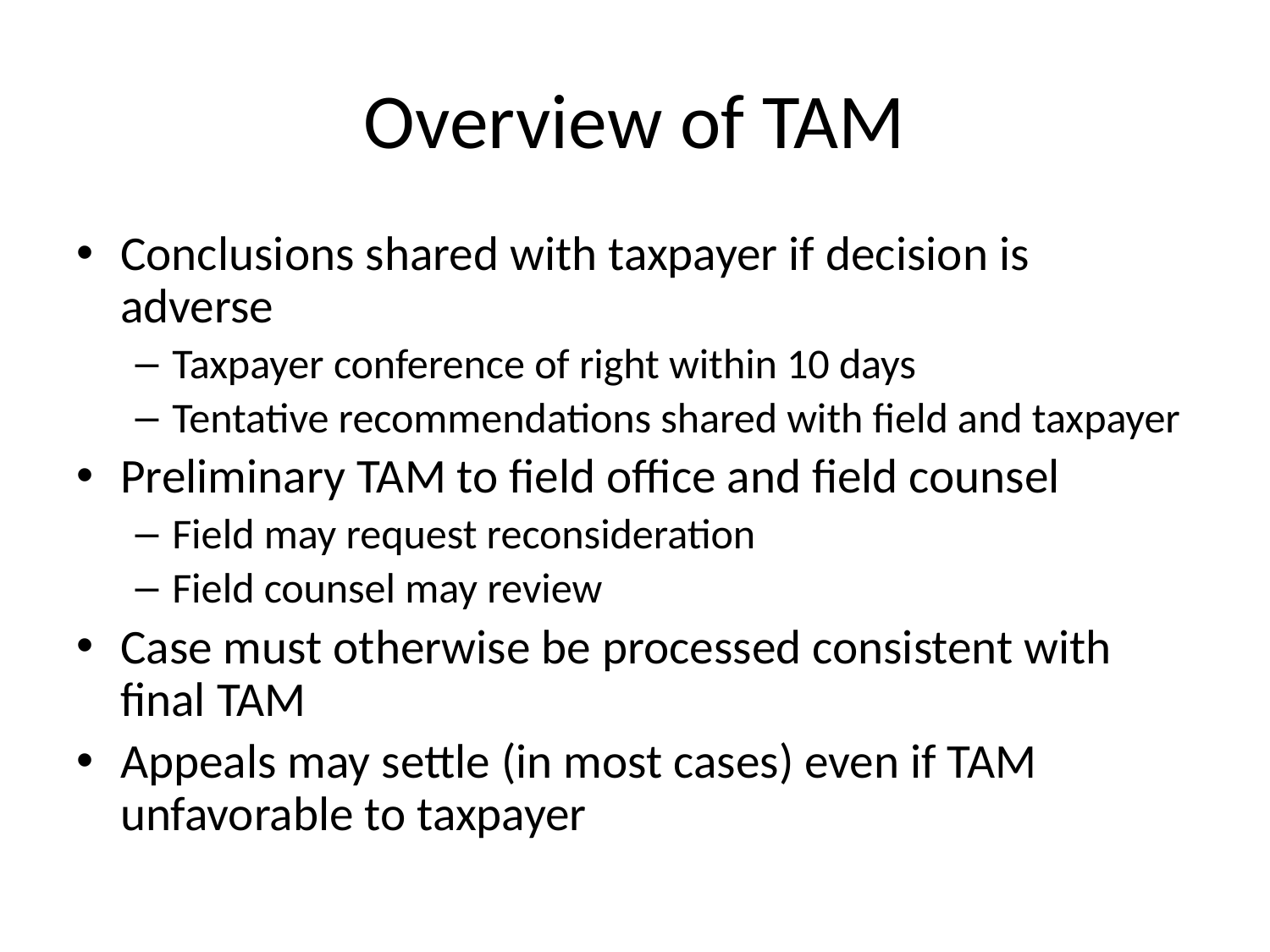

# Overview of TAM
Conclusions shared with taxpayer if decision is adverse
Taxpayer conference of right within 10 days
Tentative recommendations shared with field and taxpayer
Preliminary TAM to field office and field counsel
Field may request reconsideration
Field counsel may review
Case must otherwise be processed consistent with final TAM
Appeals may settle (in most cases) even if TAM unfavorable to taxpayer